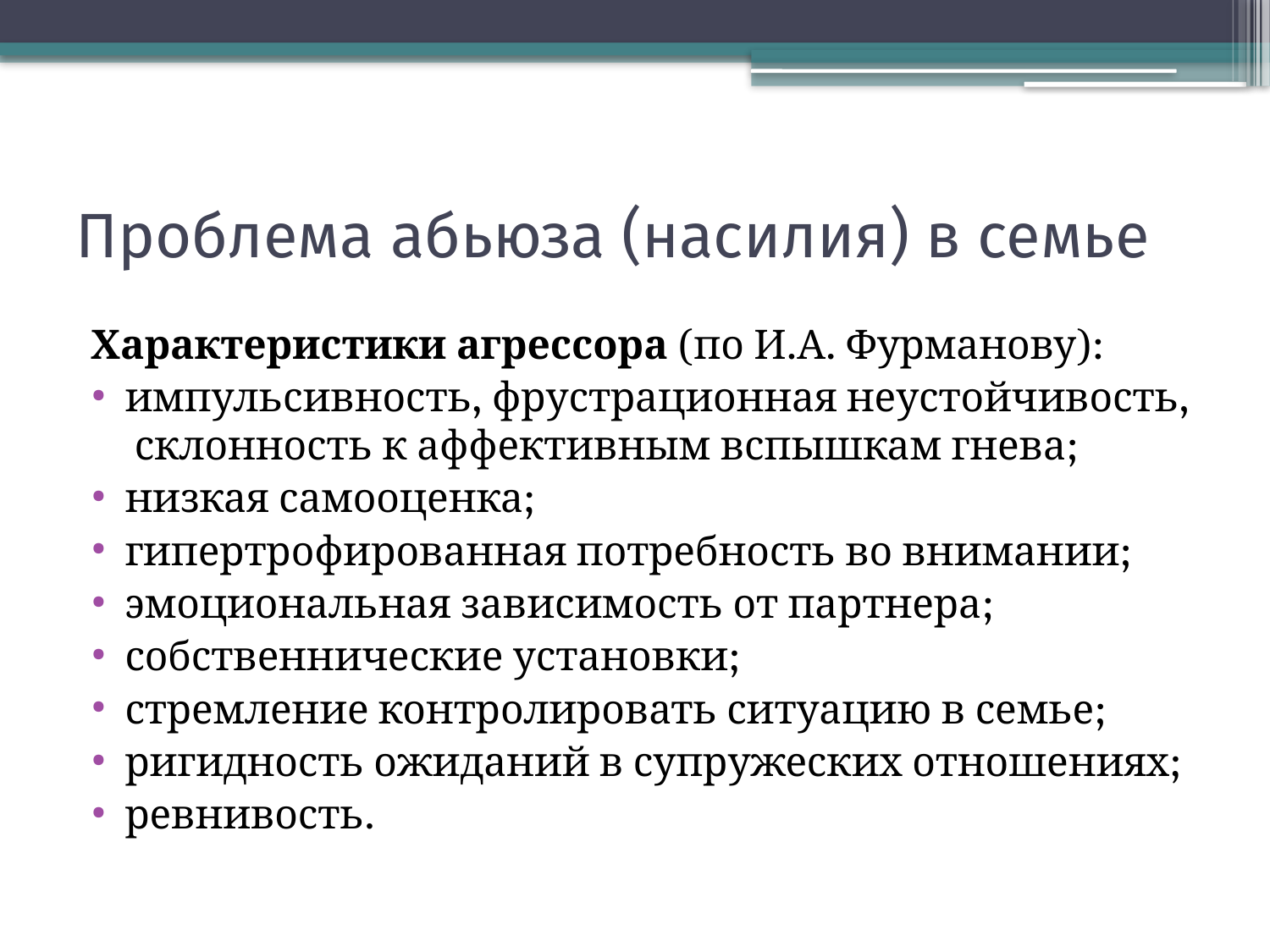

# Проблема абьюза (насилия) в семье
Характеристики агрессора (по И.А. Фурманову):
импульсивность, фрустрационная неустойчивость,  склонность к аффективным вспышкам гнева;
низкая самооценка;
гипертрофированная потребность во внимании;
эмоциональная зависимость от партнера;
собственнические установки;
стремление контролировать ситуацию в семье;
ригидность ожиданий в супружеских отношениях;
ревнивость.